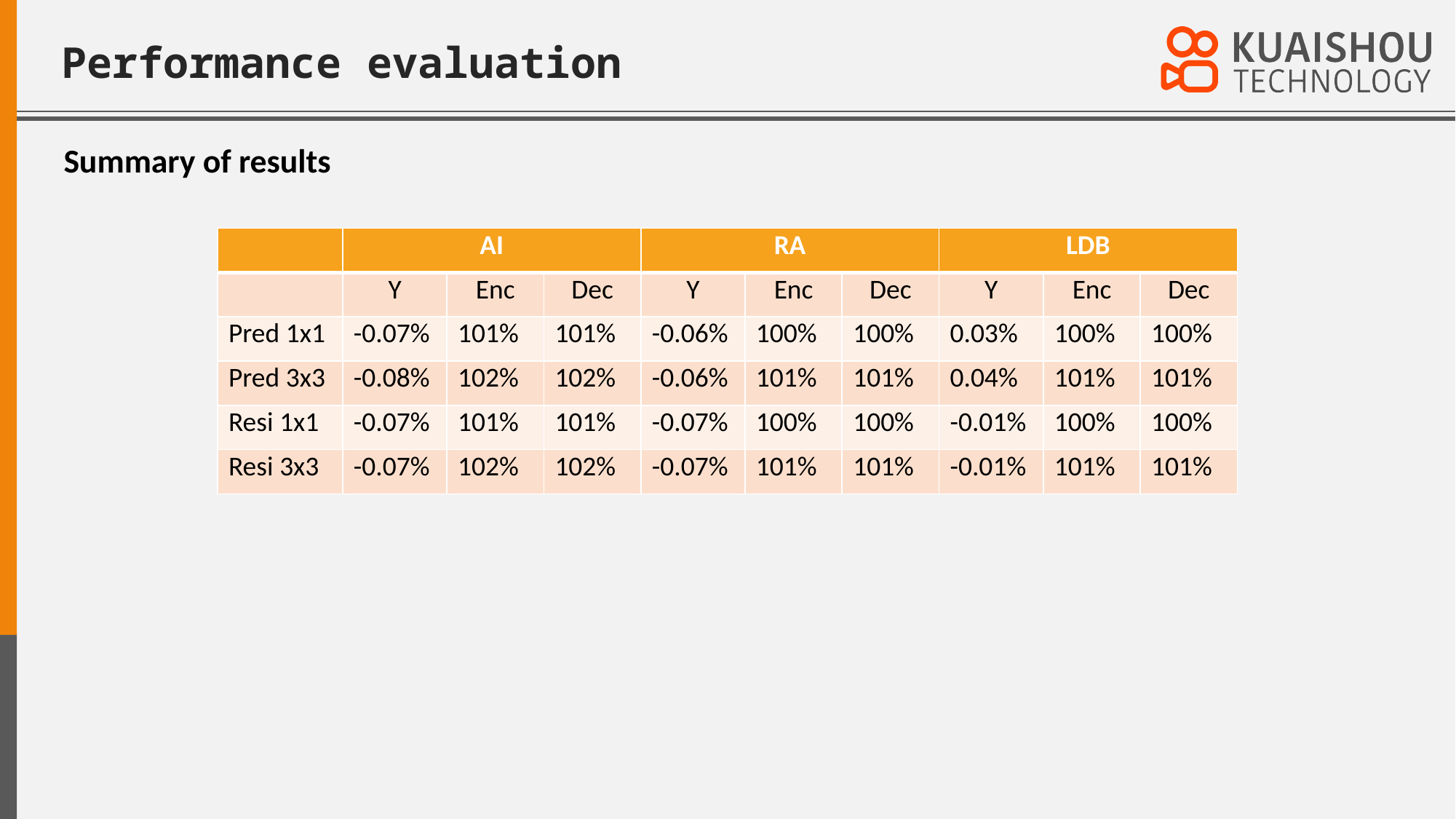

# Performance evaluation
Summary of results
|  | AI |  |  | RA |  |  | LDB |  |  |
| --- | --- | --- | --- | --- | --- | --- | --- | --- | --- |
|  | Y | Enc | Dec | Y | Enc | Dec | Y | Enc | Dec |
| Pred 1x1 | -0.07% | 101% | 101% | -0.06% | 100% | 100% | 0.03% | 100% | 100% |
| Pred 3x3 | -0.08% | 102% | 102% | -0.06% | 101% | 101% | 0.04% | 101% | 101% |
| Resi 1x1 | -0.07% | 101% | 101% | -0.07% | 100% | 100% | -0.01% | 100% | 100% |
| Resi 3x3 | -0.07% | 102% | 102% | -0.07% | 101% | 101% | -0.01% | 101% | 101% |